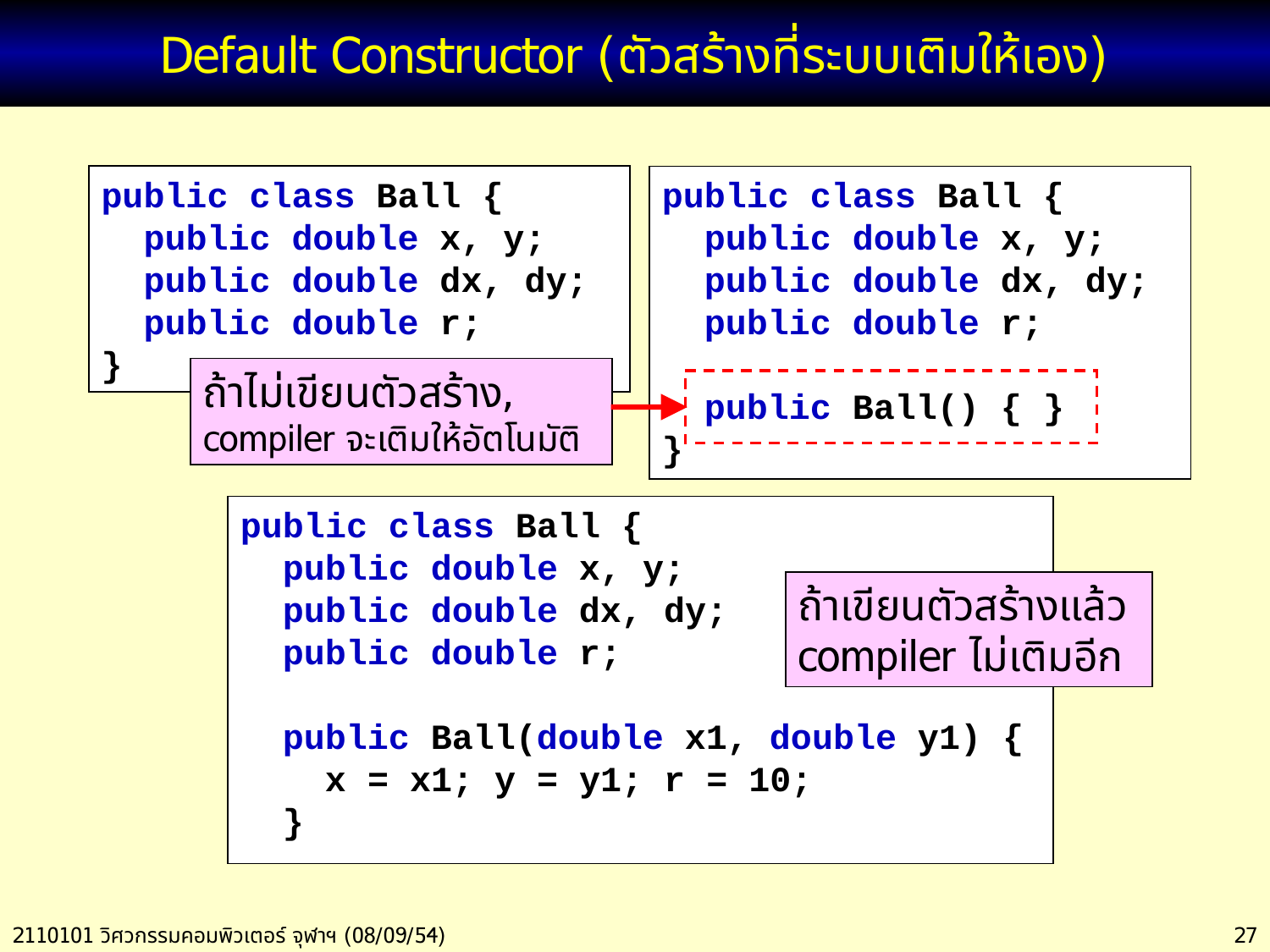

# Default Constructor (ตัวสร้างที่ระบบเติมให้เอง)
public class Ball {
  public double x, y;
  public double dx, dy;
  public double r;
}
public class Ball {
  public double x, y;
  public double dx, dy;
  public double r;

  public Ball() { }
}
ถ้าไม่เขียนตัวสร้าง,
compiler จะเติมให้อัตโนมัติ

public class Ball {
  public double x, y;
  public double dx, dy;
  public double r;

  public Ball(double x1, double y1) {
    x = x1; y = y1; r = 10;
  }
ถ้าเขียนตัวสร้างแล้ว
compiler ไม่เติมอีก